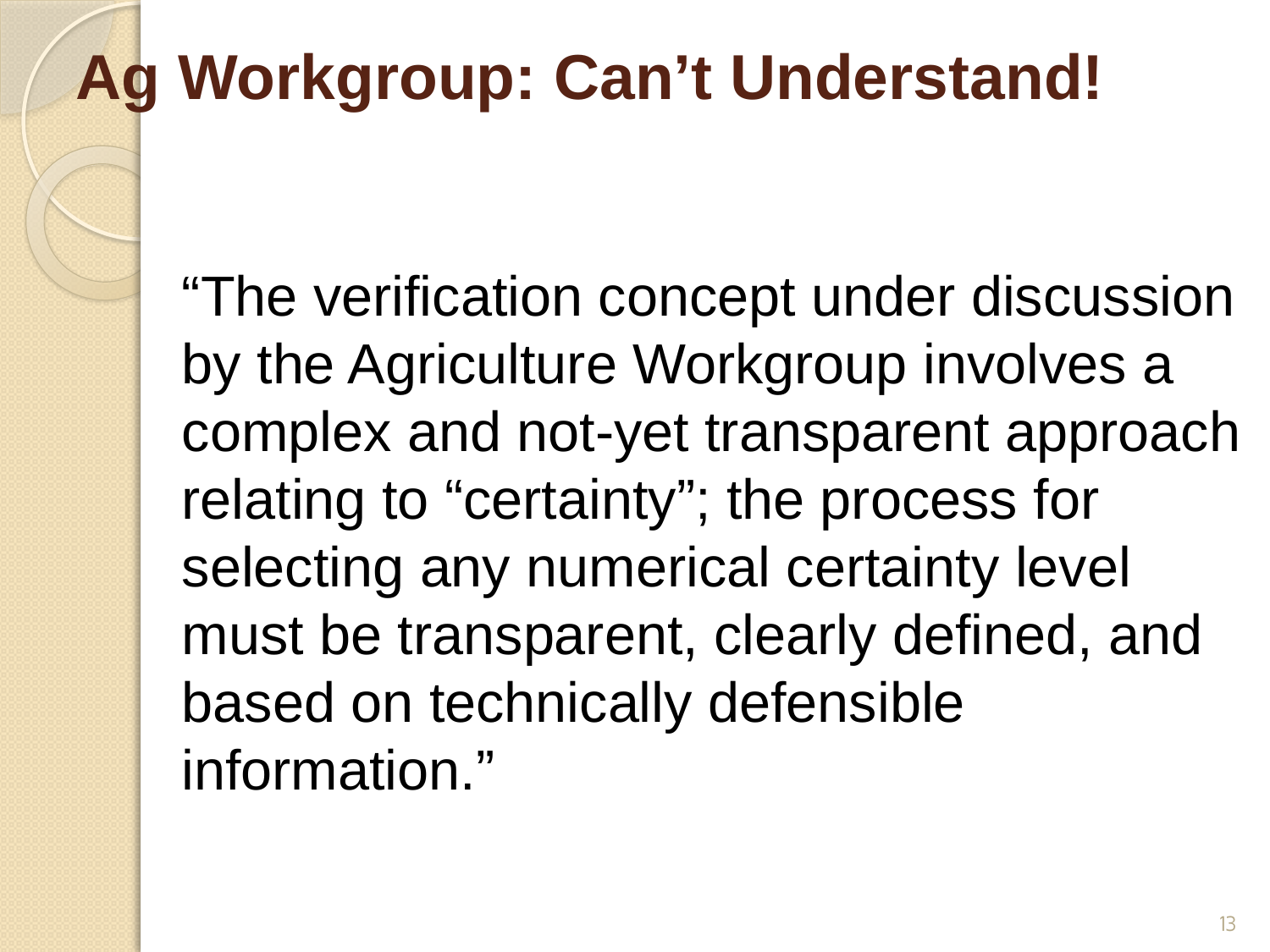

# Ag Workgroup: Can’t Understand!
“The verification concept under discussion by the Agriculture Workgroup involves a
complex and not-yet transparent approach relating to “certainty”; the process for selecting any numerical certainty level must be transparent, clearly defined, and based on technically defensible information.”
13